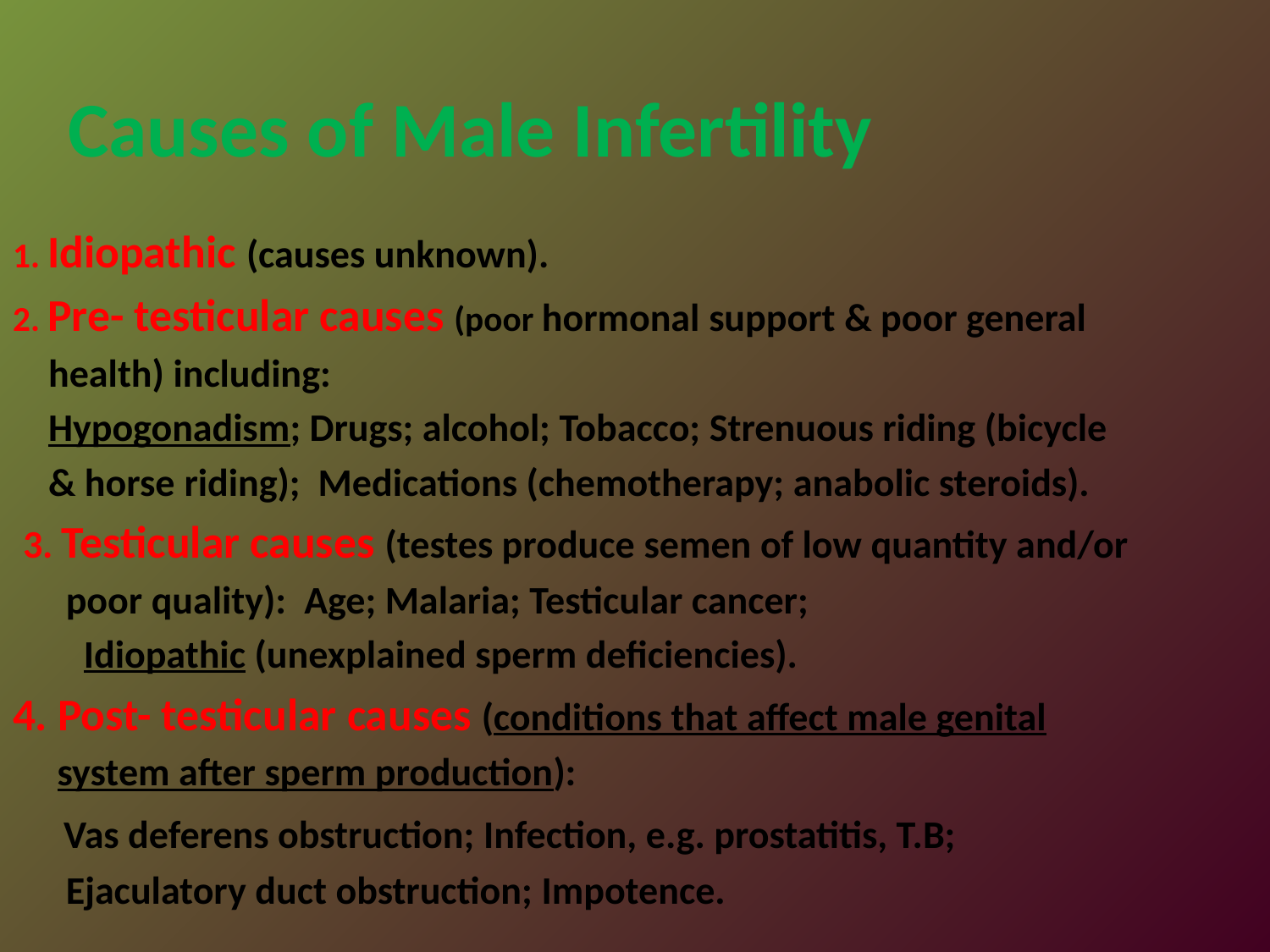

# Causes of Male Infertility
1. Idiopathic (causes unknown).
2. Pre- testicular causes (poor hormonal support & poor general
    health) including:
    Hypogonadism; Drugs; alcohol; Tobacco; Strenuous riding (bicycle
    & horse  riding);  Medications (chemotherapy; anabolic steroids).
 3. Testicular causes (testes produce semen of low quantity and/or
      poor quality):  Age; Malaria; Testicular cancer;
        Idiopathic (unexplained sperm deficiencies).
4. Post- testicular causes (conditions that affect male genital
     system after sperm production):
     Vas deferens obstruction; Infection, e.g. prostatitis, T.B;
      Ejaculatory duct obstruction; Impotence.